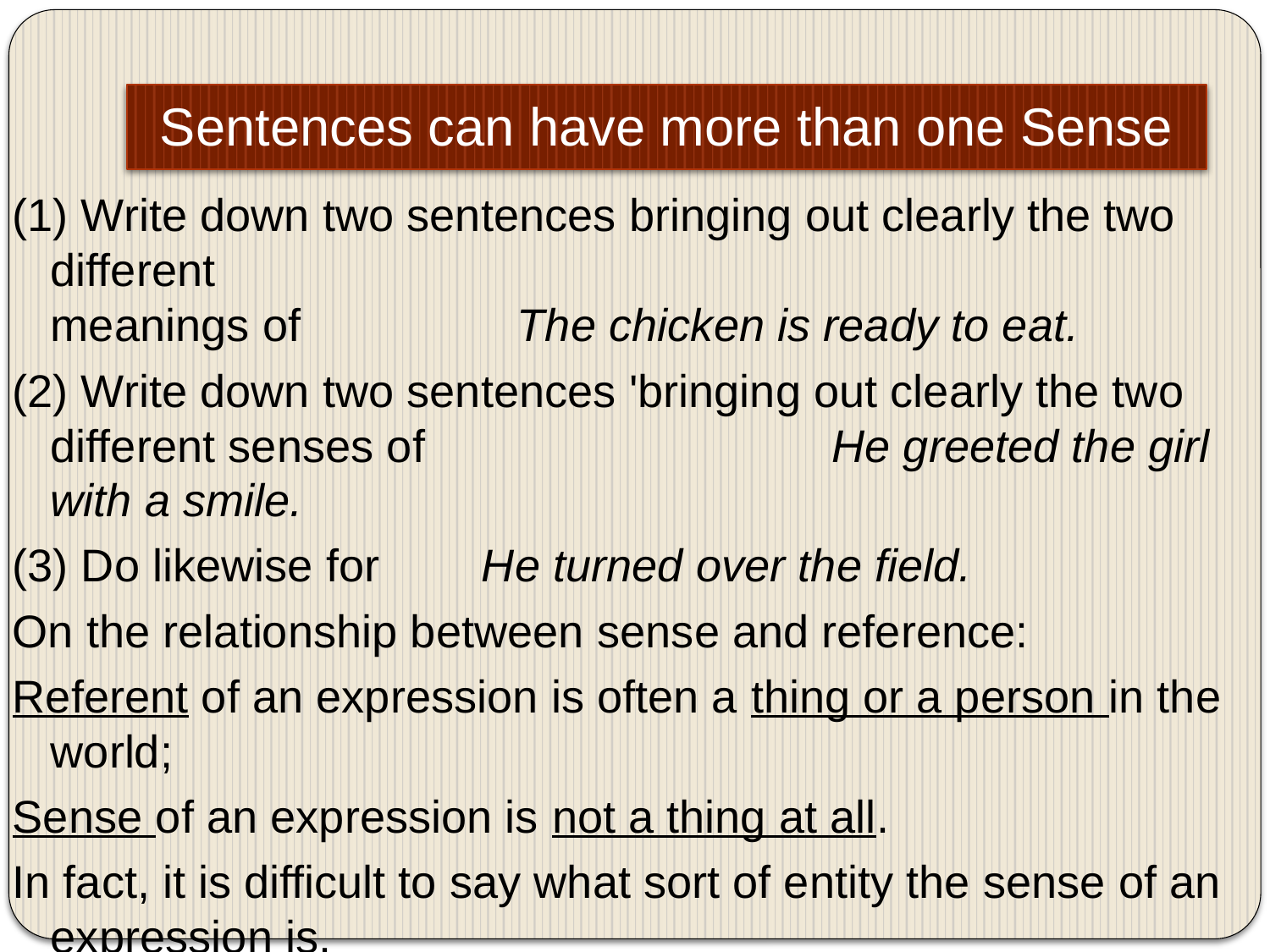

# Sentences can have more than one Sense
(1) Write down two sentences bringing out clearly the two different
meanings of                 The chicken is ready to eat.
(2) Write down two sentences 'bringing out clearly the two different senses of                                He greeted the girl with a smile.
(3) Do likewise for        He turned over the field.
On the relationship between sense and reference:
Referent of an expression is often a thing or a person in the world;
Sense of an expression is not a thing at all.
In fact, it is difficult to say what sort of entity the sense of an expression is.
It is much easier to say whether or not two expressions have the same sense.